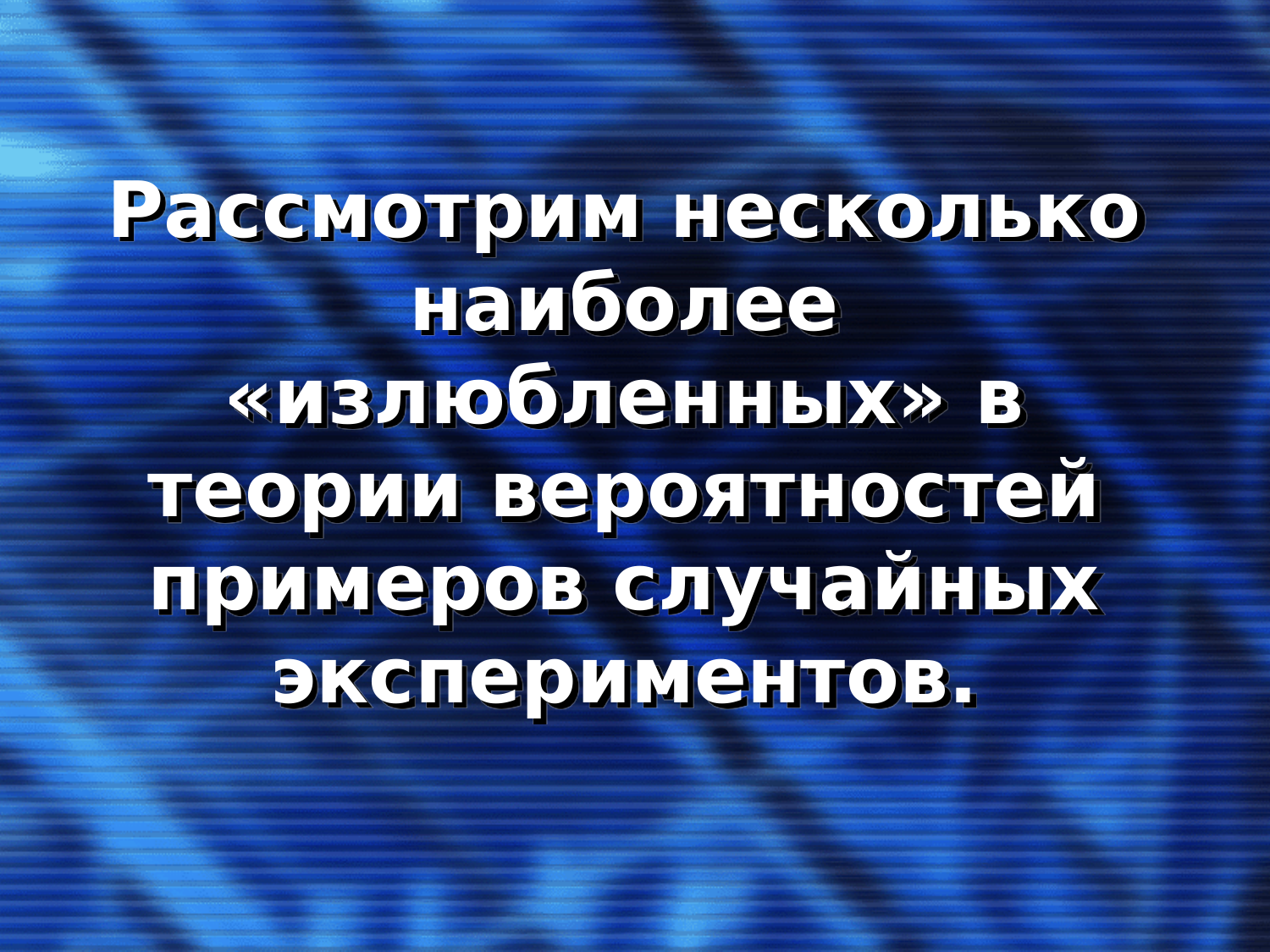

# Рассмотрим несколько наиболее «излюбленных» в теории вероятностей примеров случайных экспериментов.